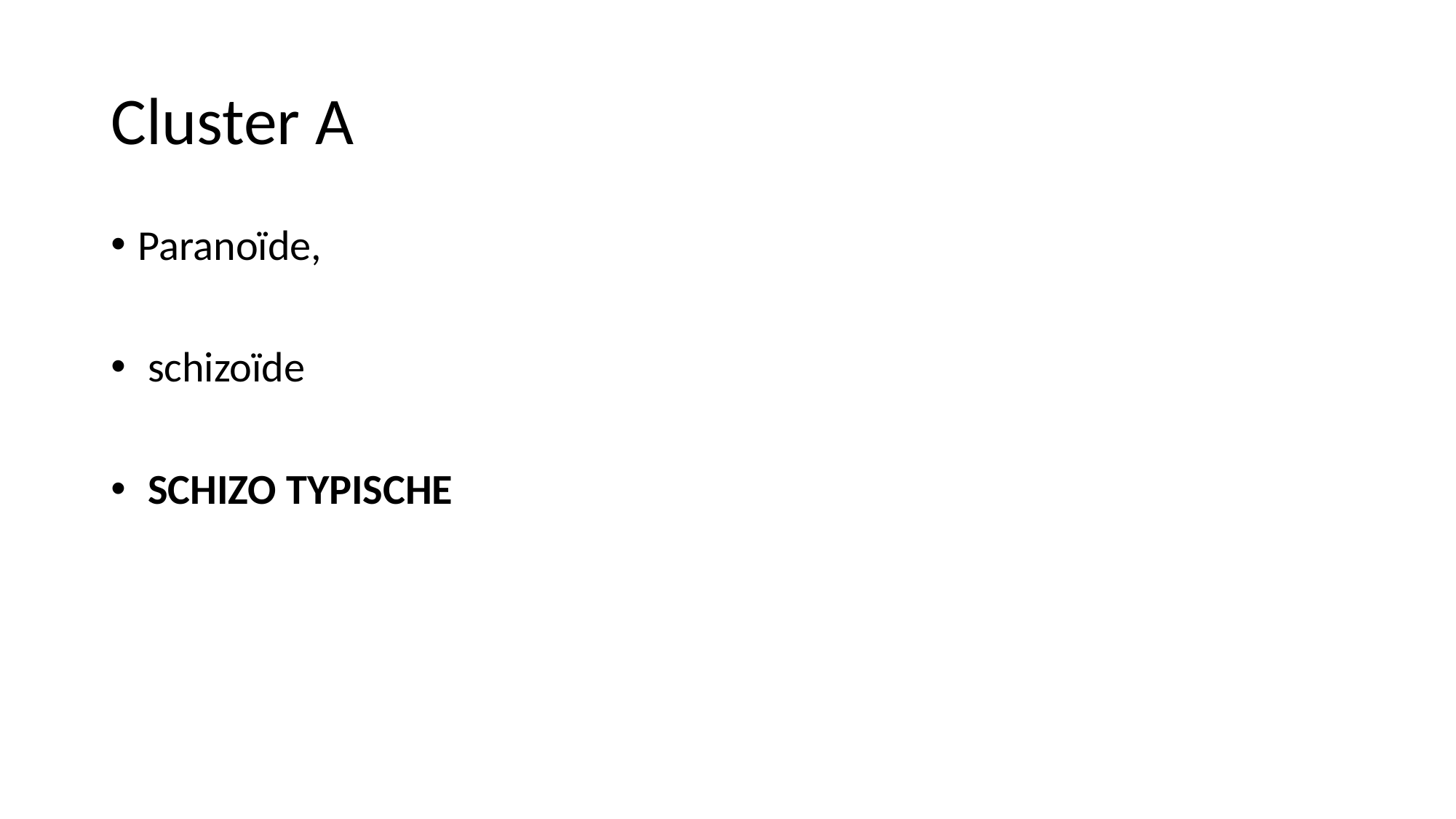

# Cluster A
Paranoïde,

 schizoïde

 Schizo typische